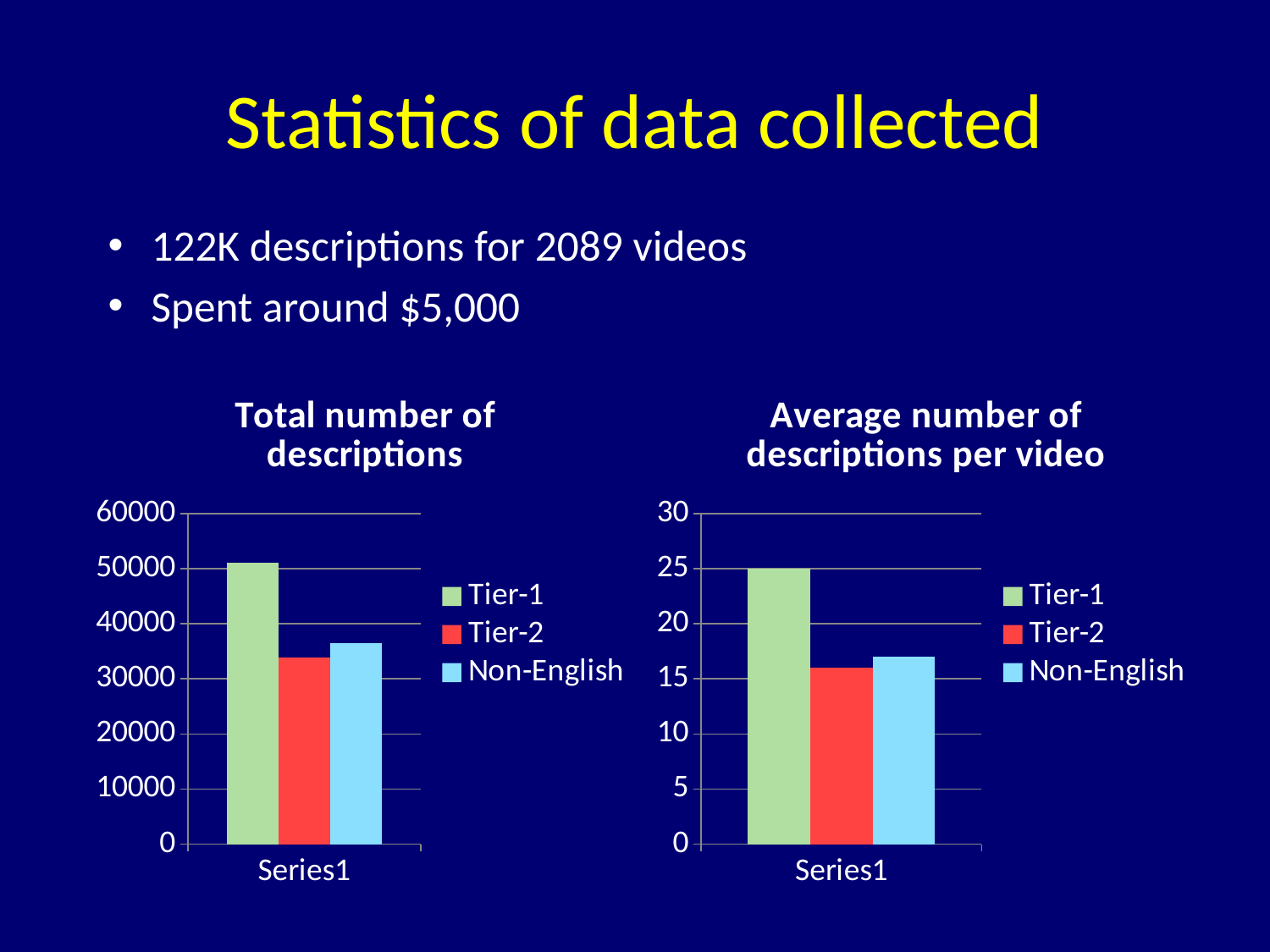

# Statistics of data collected
122K descriptions for 2089 videos
Spent around $5,000

### Chart: Total number of descriptions

| Category | Tier-1 | Tier-2 | Non-English |
|---|---|---|---|
|  | 51052.0 | 33825.0 | 36450.0 |

### Chart: Average number of descriptions per video

| Category | Tier-1 | Tier-2 | Non-English |
|---|---|---|---|
|  | 25.0 | 16.0 | 17.0 |